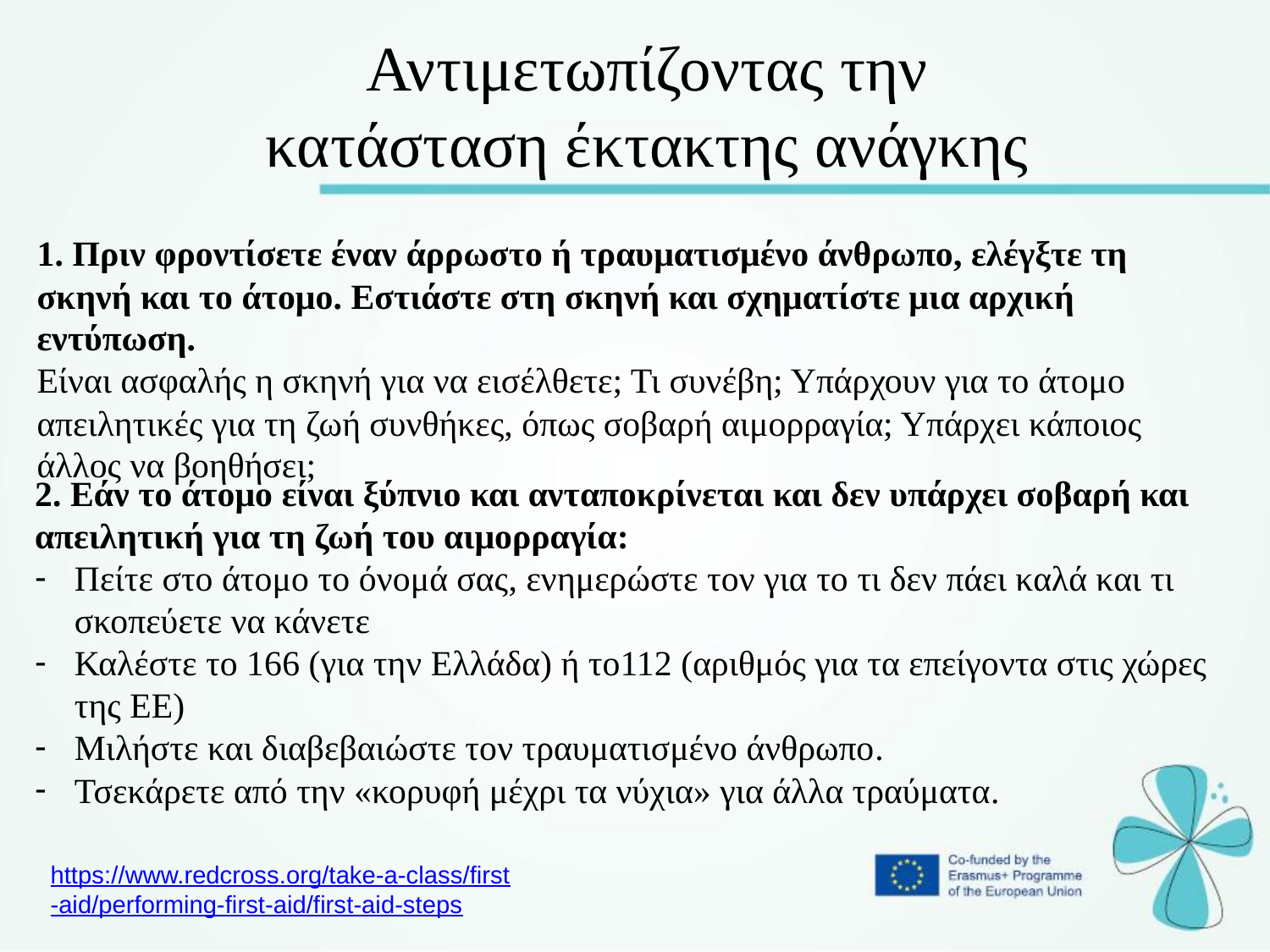

Αντιμετωπίζοντας την κατάσταση έκτακτης ανάγκης
1. Πριν φροντίσετε έναν άρρωστο ή τραυματισμένο άνθρωπο, ελέγξτε τη σκηνή και το άτομο. Εστιάστε στη σκηνή και σχηματίστε μια αρχική εντύπωση.
Είναι ασφαλής η σκηνή για να εισέλθετε; Τι συνέβη; Υπάρχουν για το άτομο απειλητικές για τη ζωή συνθήκες, όπως σοβαρή αιμορραγία; Υπάρχει κάποιος άλλος να βοηθήσει;
2. Εάν το άτομο είναι ξύπνιο και ανταποκρίνεται και δεν υπάρχει σοβαρή και απειλητική για τη ζωή του αιμορραγία:
Πείτε στο άτομο το όνομά σας, ενημερώστε τον για το τι δεν πάει καλά και τι σκοπεύετε να κάνετε
Καλέστε το 166 (για την Ελλάδα) ή το112 (αριθμός για τα επείγοντα στις χώρες της EE)
Μιλήστε και διαβεβαιώστε τον τραυματισμένο άνθρωπο.
Τσεκάρετε από την «κορυφή μέχρι τα νύχια» για άλλα τραύματα.
https://www.redcross.org/take-a-class/first-aid/performing-first-aid/first-aid-steps